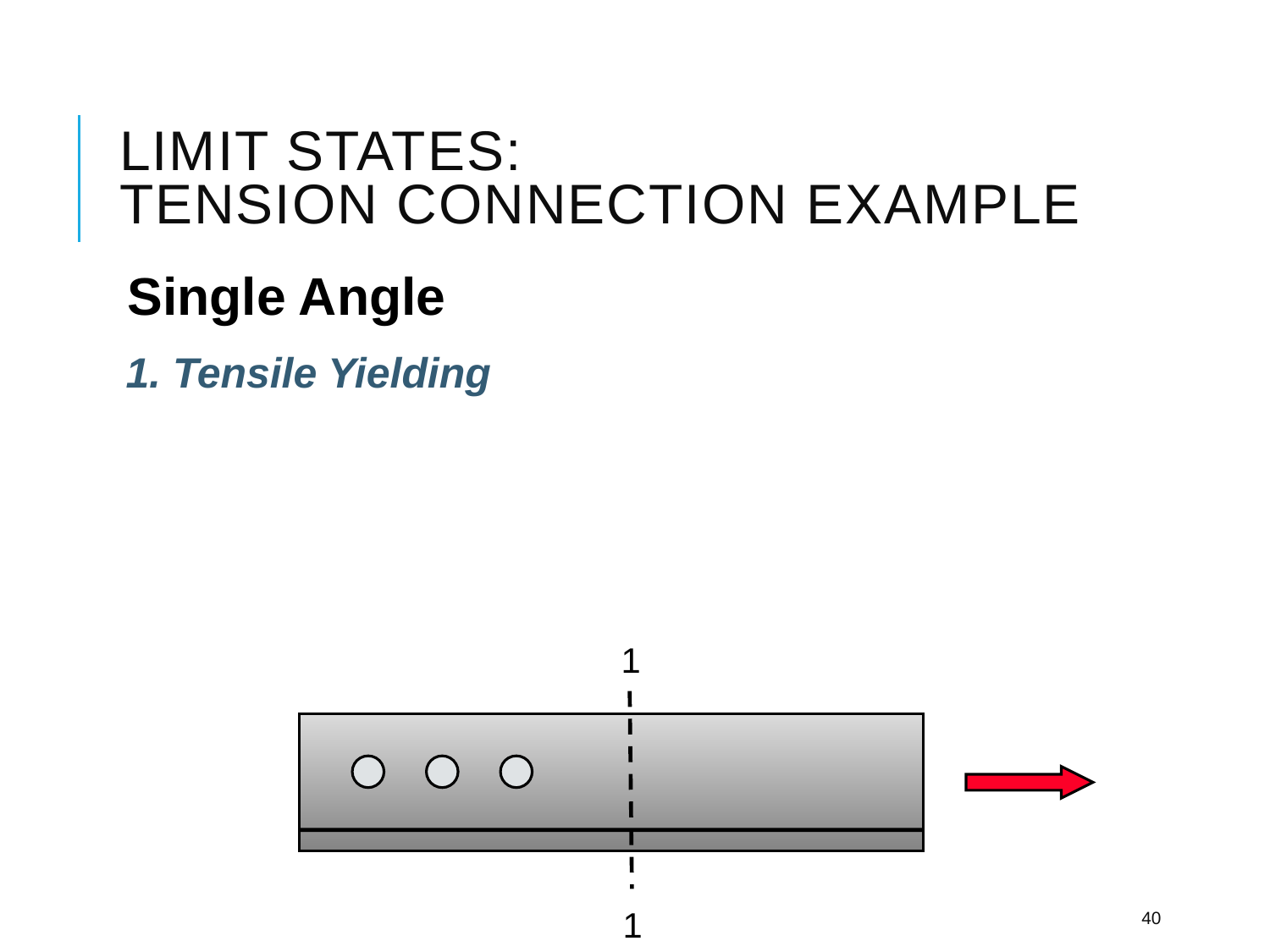

# Limit states: Tension connection example
Single Angle
1. Tensile Yielding
1

1
40